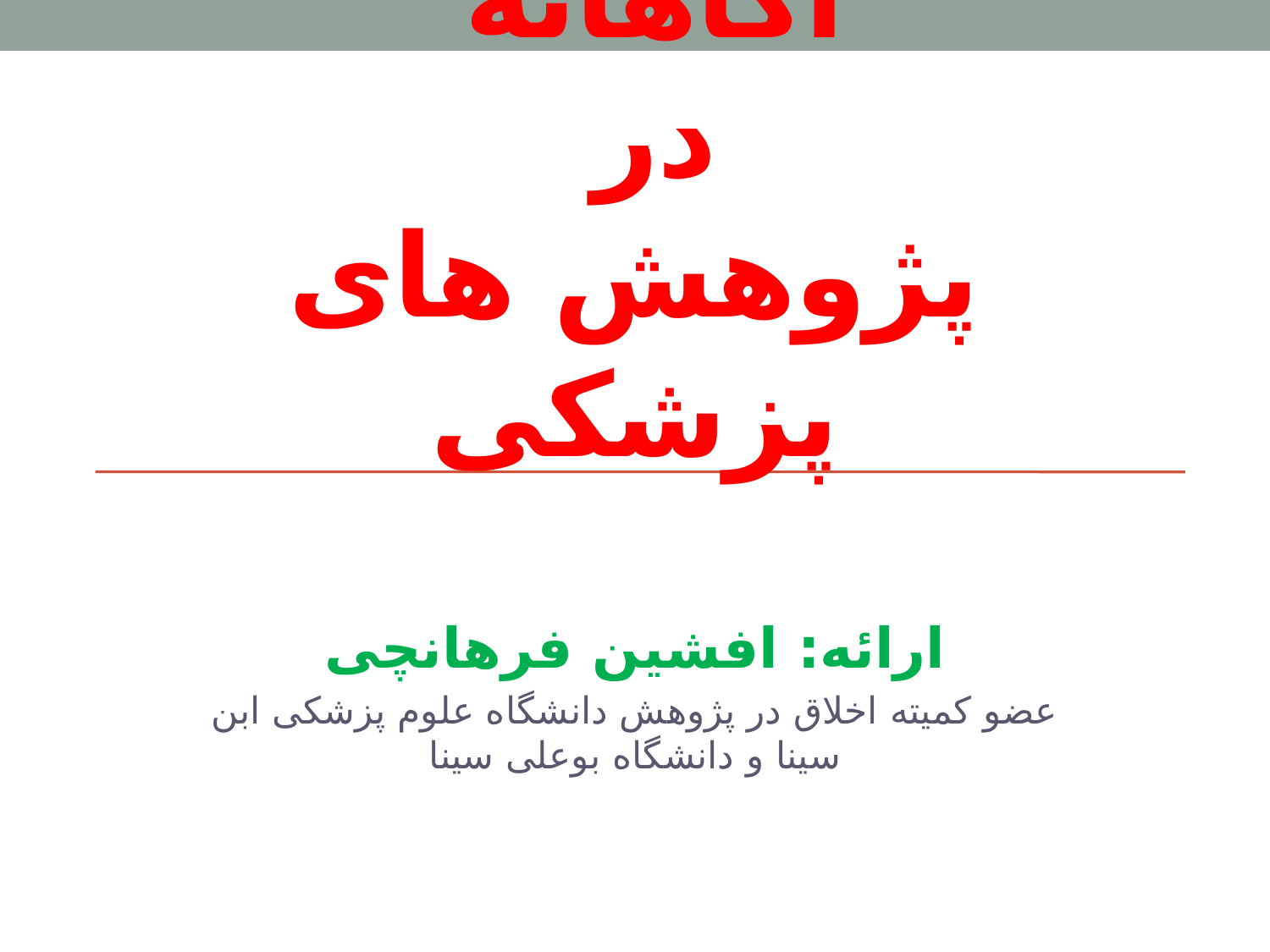

# مبانی اخذ رضایت آگاهانه در پژوهش های پزشکی
ارائه: افشین فرهانچی
عضو کمیته اخلاق در پژوهش دانشگاه علوم پزشکی ابن سینا و دانشگاه بوعلی سینا